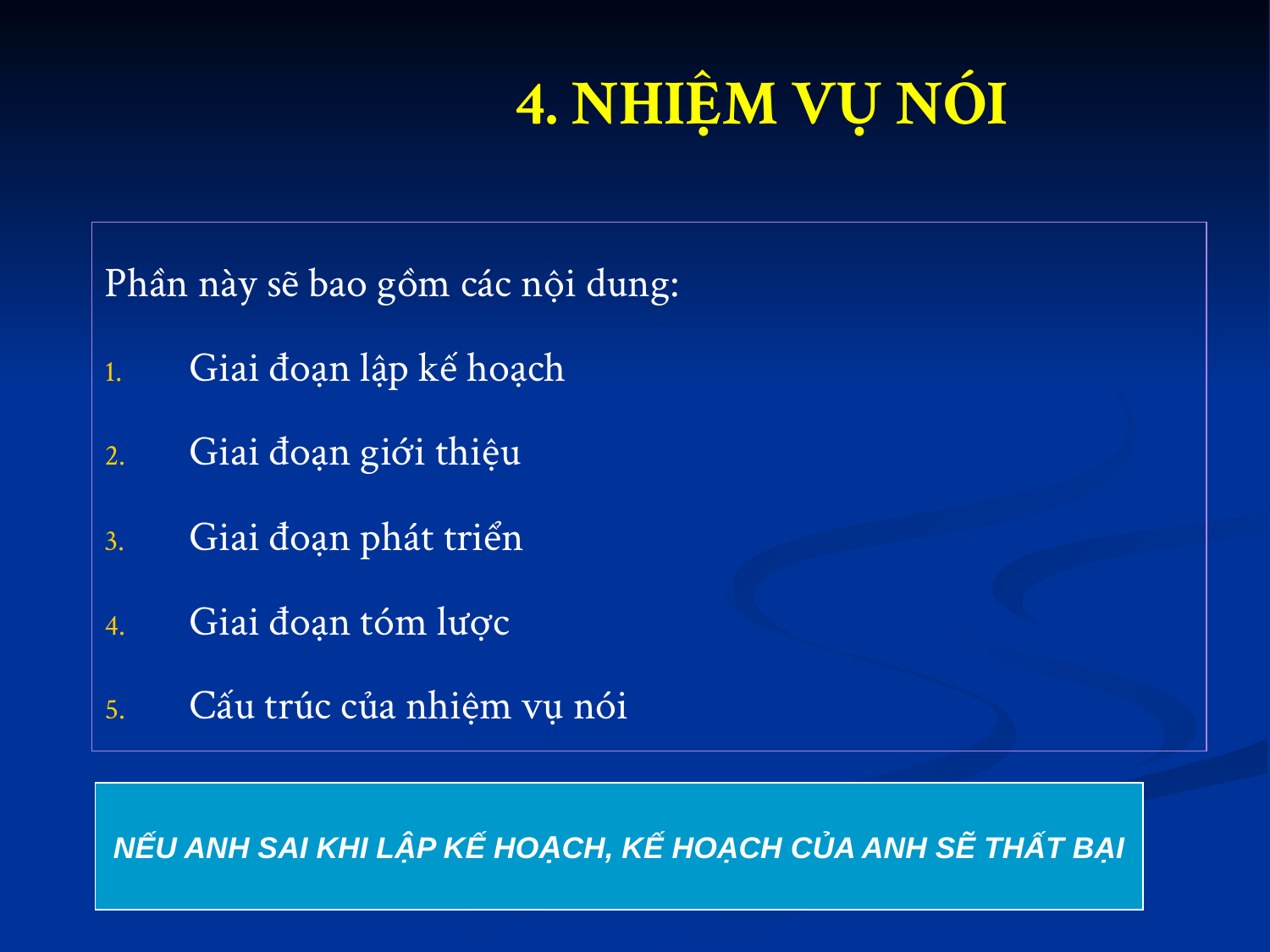

# 4. NHIỆM VỤ NÓI
Phần này sẽ bao gồm các nội dung:
Giai đoạn lập kế hoạch
Giai đoạn giới thiệu
Giai đoạn phát triển
Giai đoạn tóm lược
Cấu trúc của nhiệm vụ nói

NẾU ANH SAI KHI LẬP KẾ HOẠCH, KẾ HOẠCH CỦA ANH SẼ THẤT BẠI